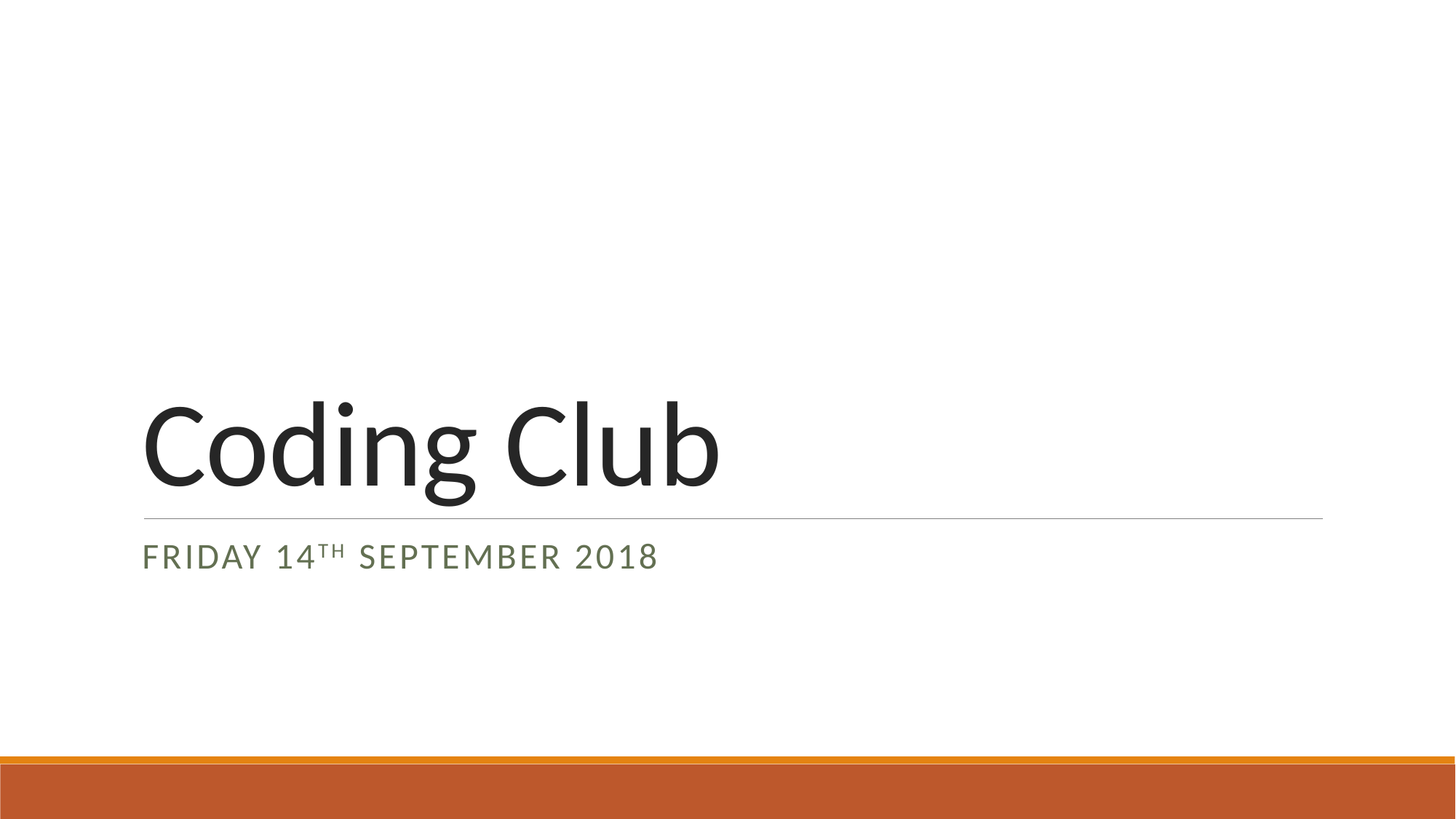

# Coding Club
Friday 14th September 2018